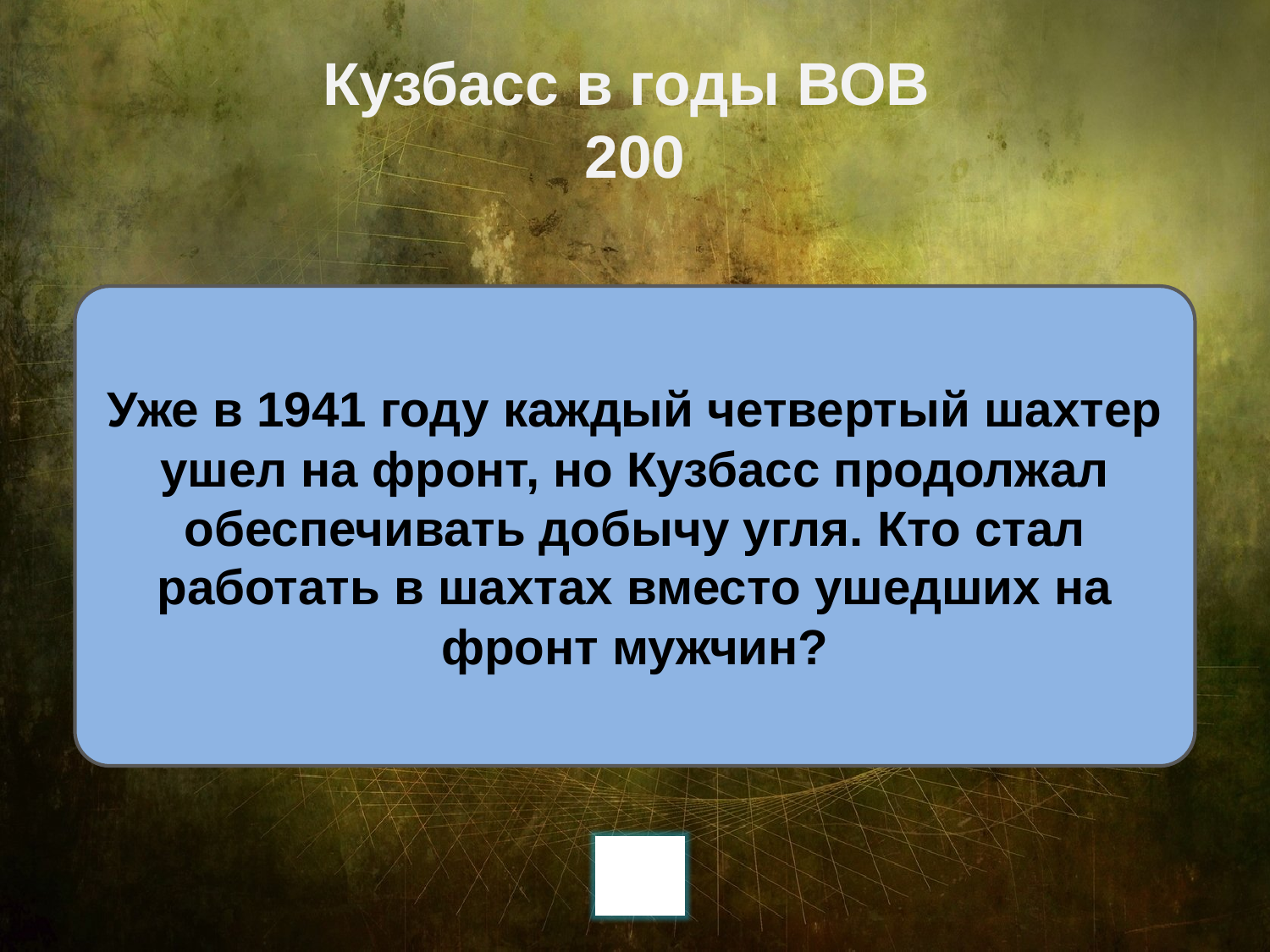

# Кузбасс в годы ВОВ 200
Уже в 1941 году каждый четвертый шахтер ушел на фронт, но Кузбасс продолжал обеспечивать добычу угля. Кто стал работать в шахтах вместо ушедших на фронт мужчин?